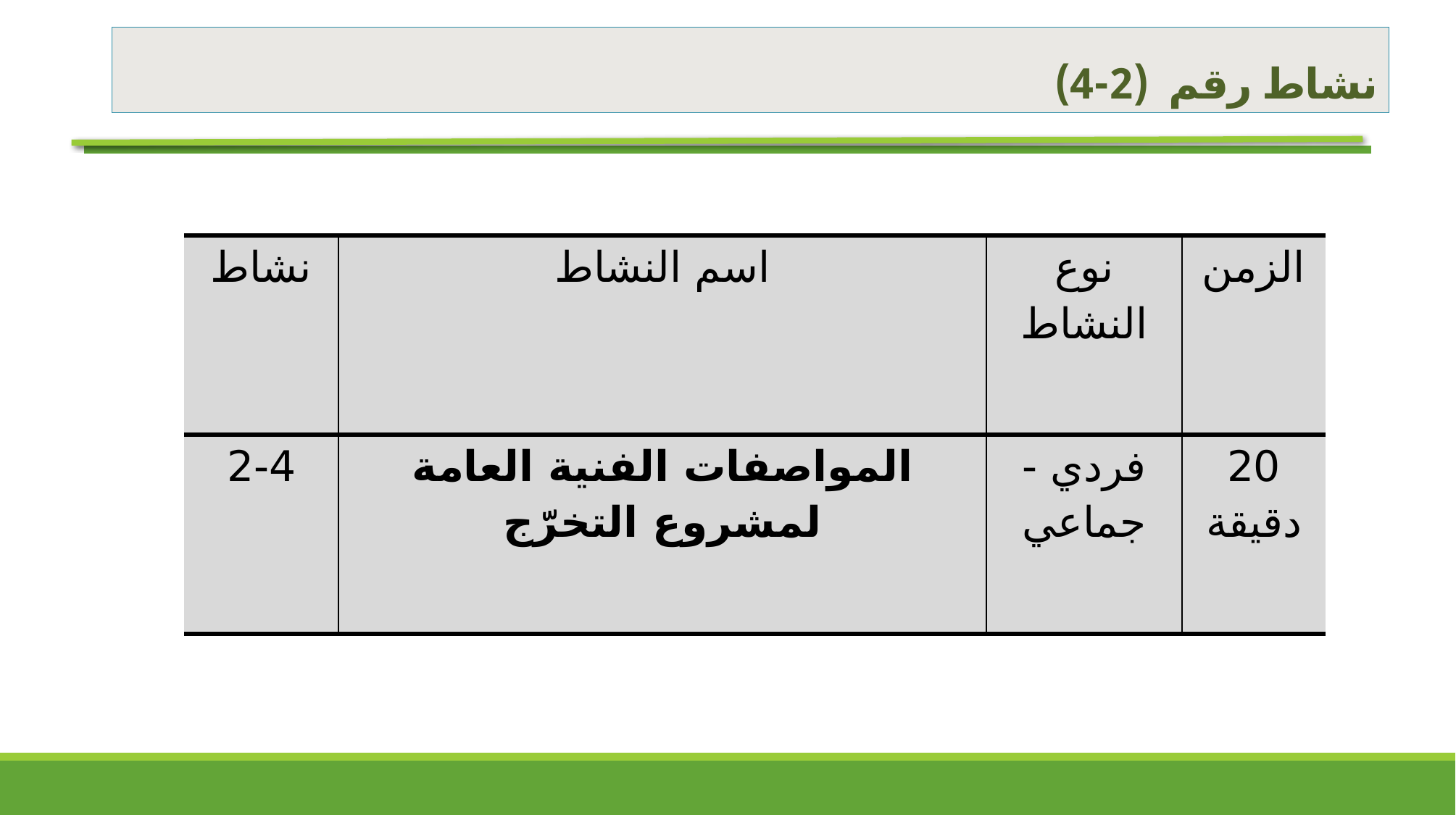

# نشاط رقم  (2-4)
| نشاط | اسم النشاط | نوع النشاط | الزمن |
| --- | --- | --- | --- |
| 2-4 | المواصفات الفنية العامة لمشروع التخرّج | فردي - جماعي | 20 دقيقة |